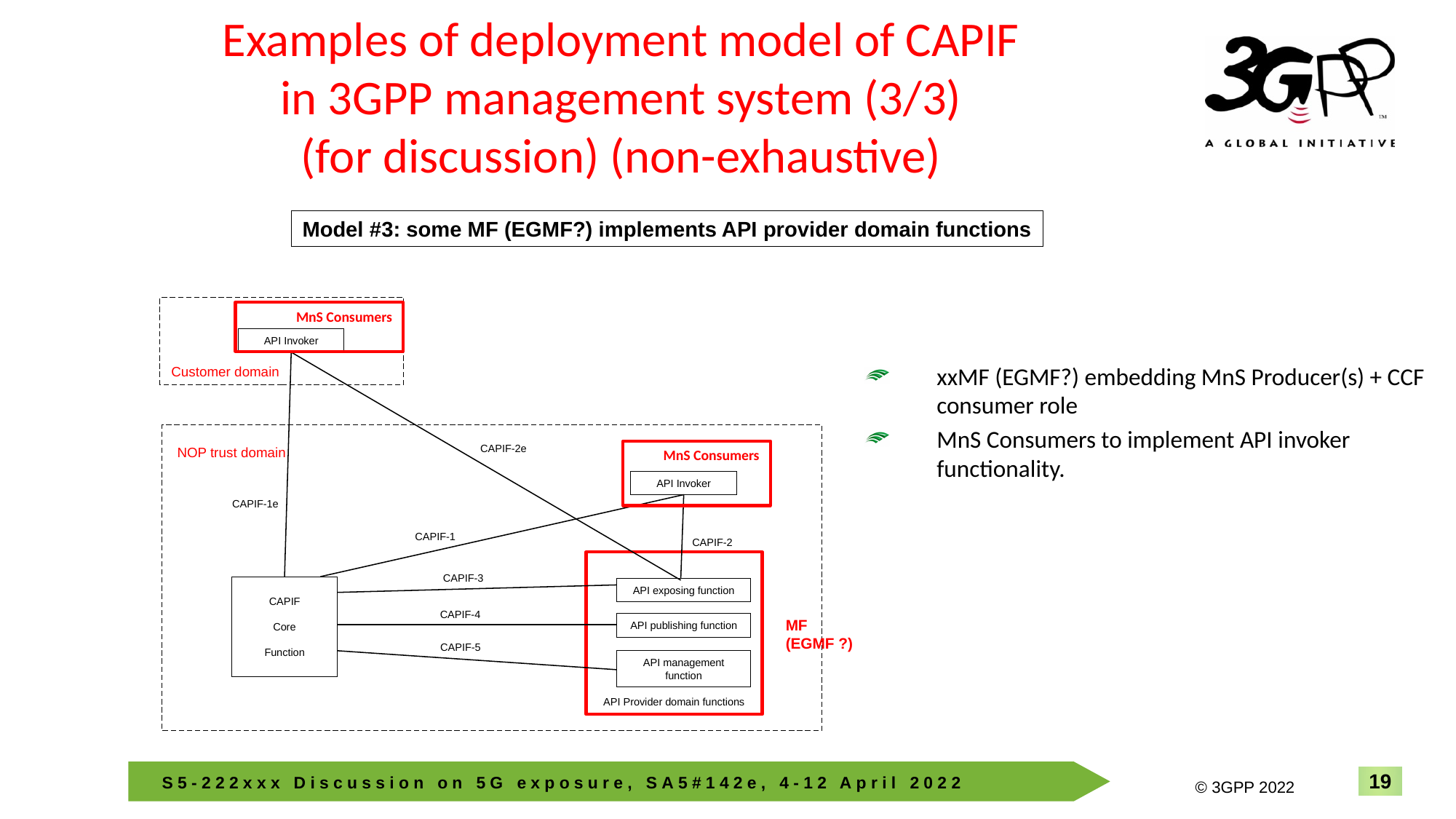

# Examples of deployment model of CAPIF in 3GPP management system (3/3) (for discussion) (non-exhaustive)
Model #3: some MF (EGMF?) implements API provider domain functions

MnS Consumers
API Invoker
xxMF (EGMF?) embedding MnS Producer(s) + CCF consumer role
MnS Consumers to implement API invoker functionality.
Customer domain

CAPIF-2e
NOP trust domain
MnS Consumers
API Invoker
CAPIF-1e
CAPIF-1
CAPIF-2

CAPIF-3

CAPIF

Core

Function

API exposing function
CAPIF-4
MF
(EGMF ?)
API publishing function
CAPIF-5
API management function
API Provider domain functions